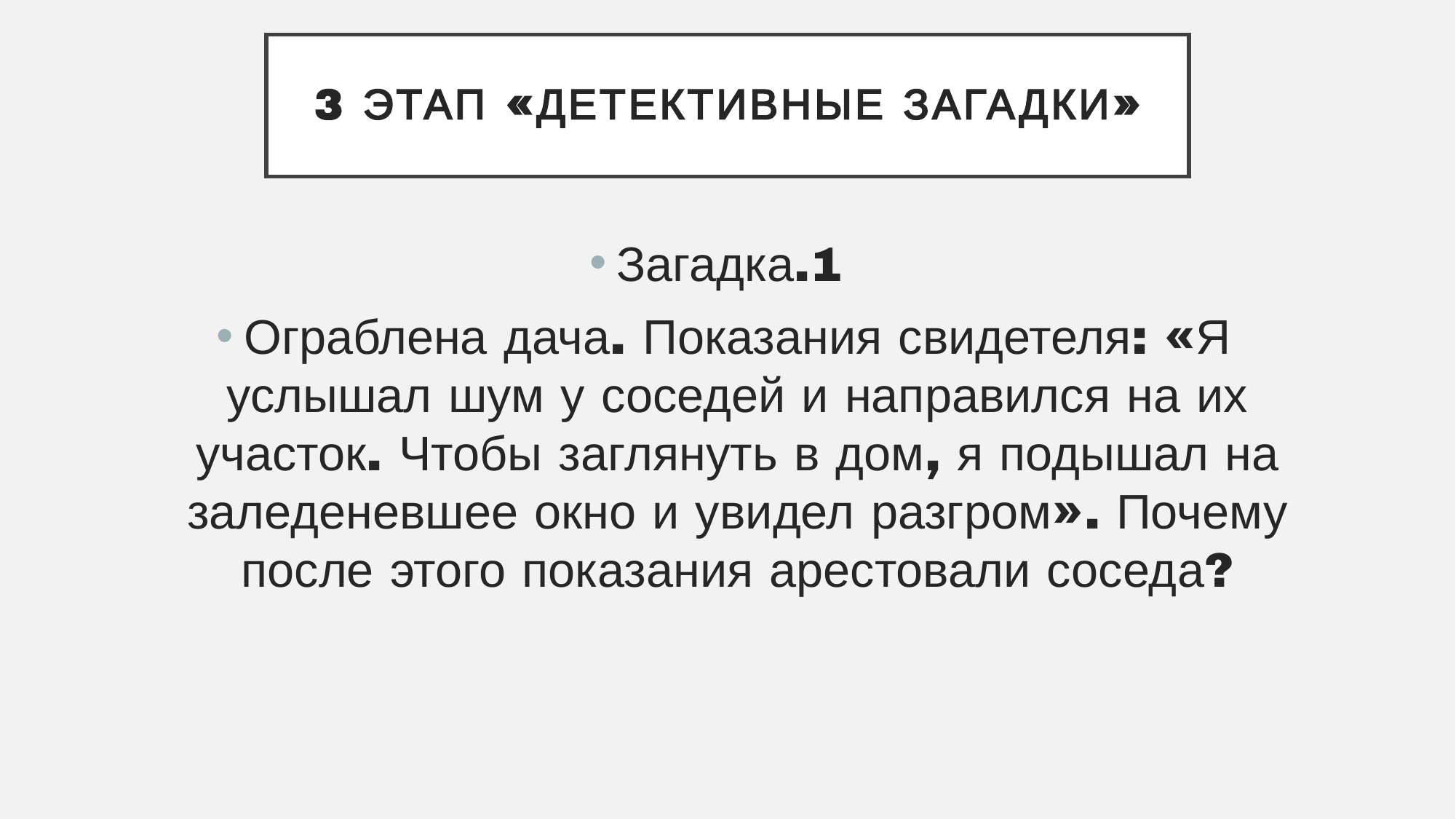

# 3 этап «Детективные загадки»
Загадка.1
Ограблена дача. Показания свидетеля: «Я услышал шум у соседей и направился на их участок. Чтобы заглянуть в дом, я подышал на заледеневшее окно и увидел разгром». Почему после этого показания арестовали соседа?